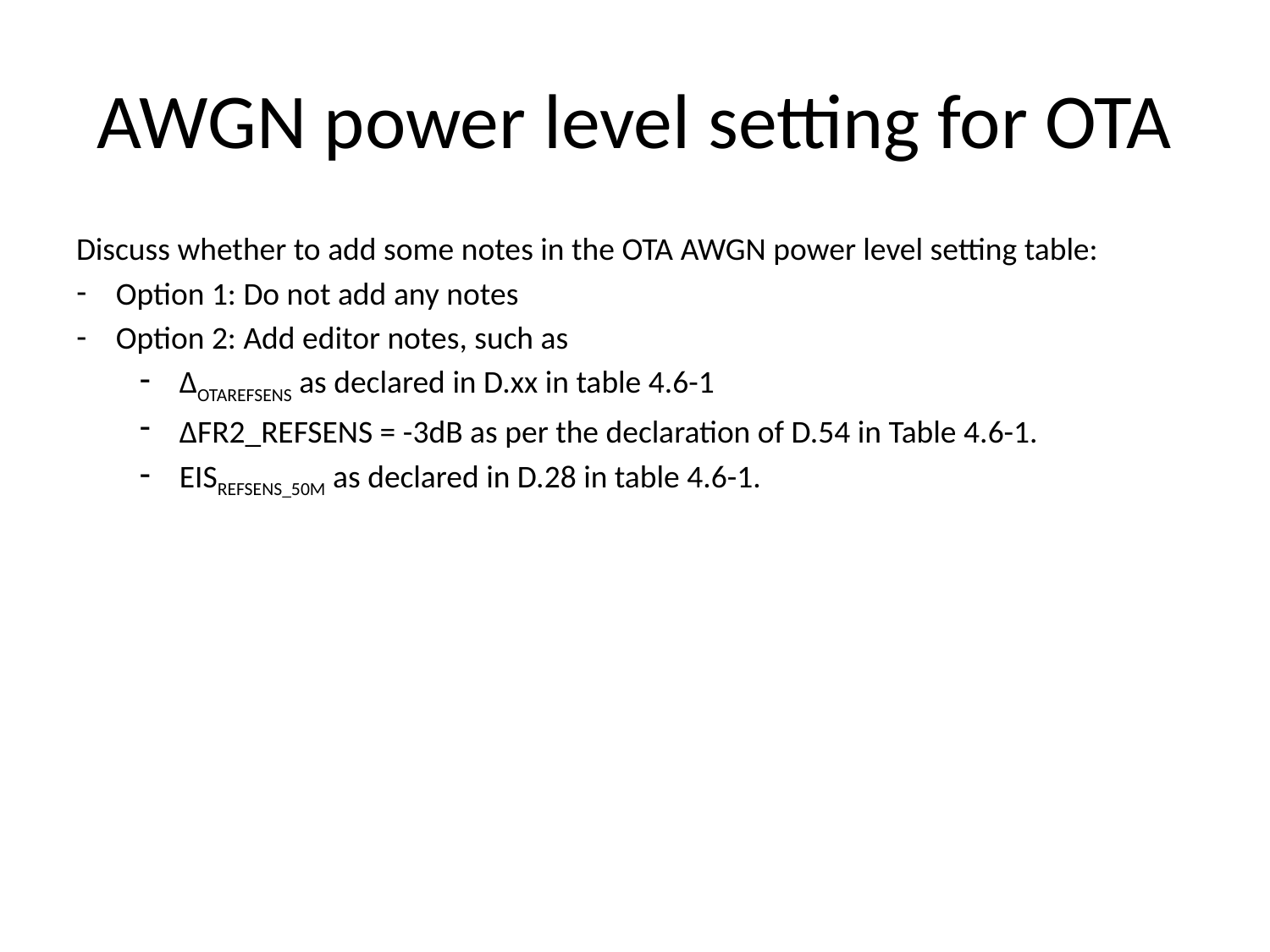

# AWGN power level setting for OTA
Discuss whether to add some notes in the OTA AWGN power level setting table:
Option 1: Do not add any notes
Option 2: Add editor notes, such as
ΔOTAREFSENS as declared in D.xx in table 4.6-1
ΔFR2_REFSENS = -3dB as per the declaration of D.54 in Table 4.6-1.
EISREFSENS_50M as declared in D.28 in table 4.6-1.